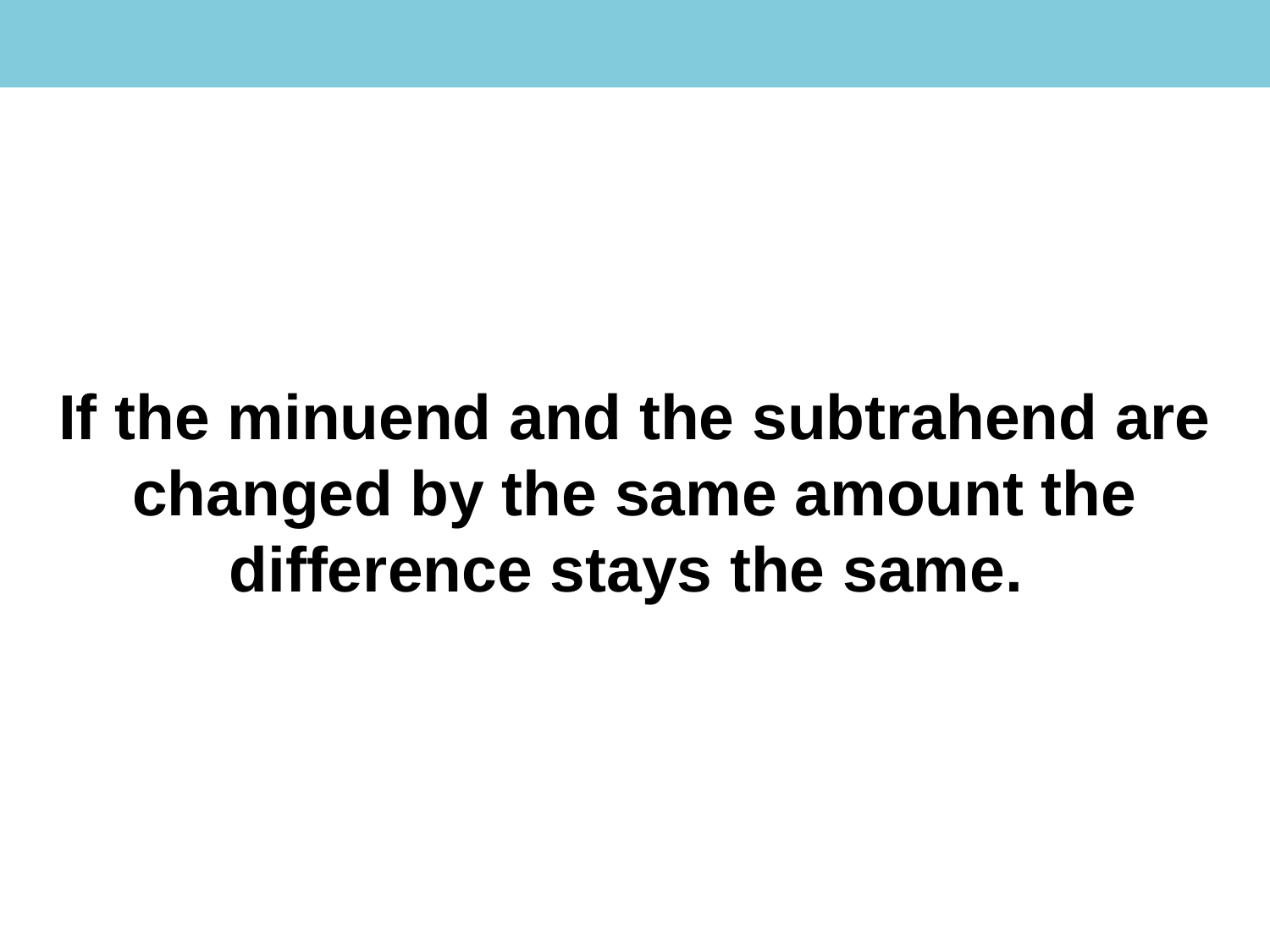

If the minuend and the subtrahend are changed by the same amount the difference stays the same.